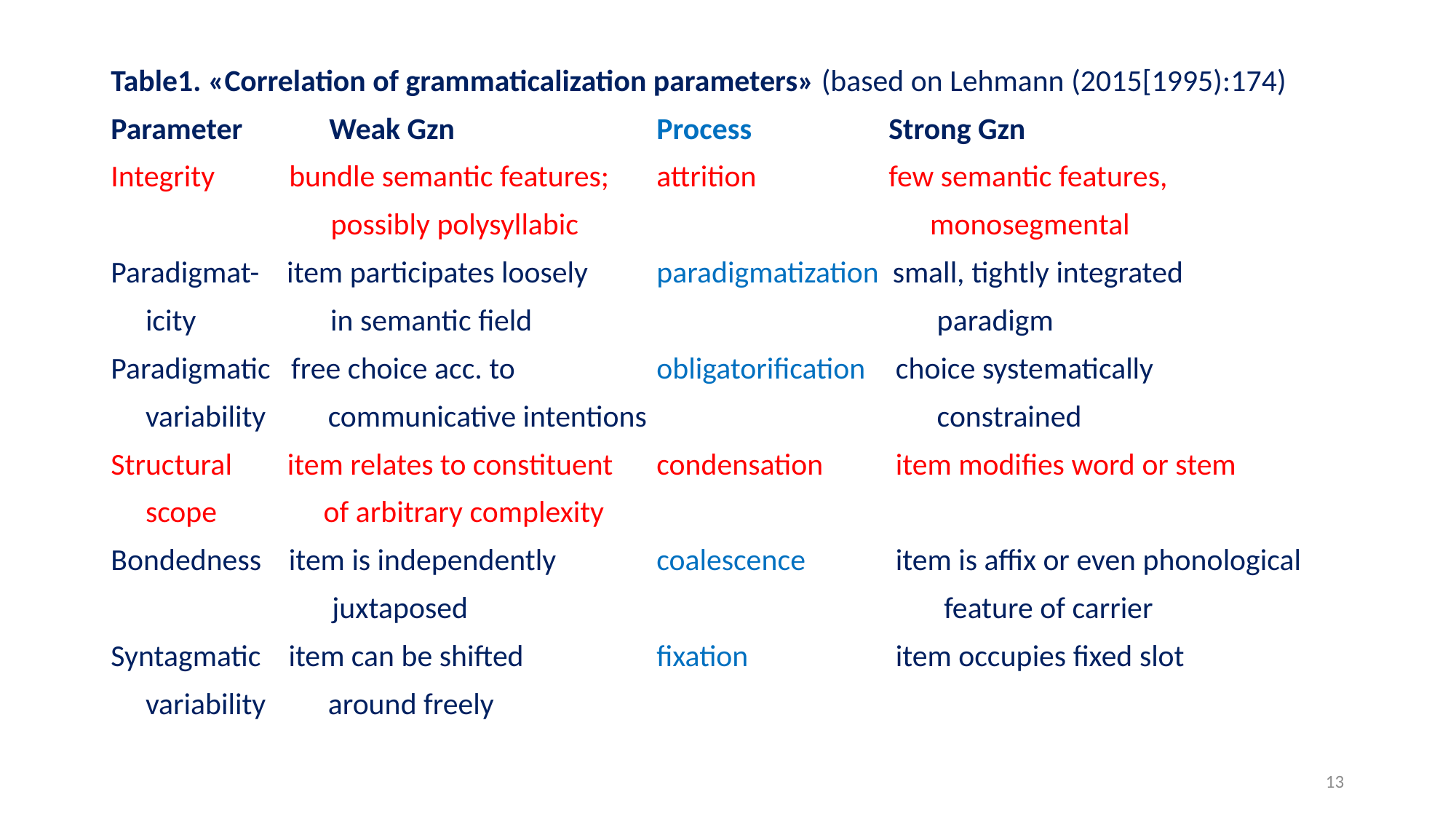

Table1. «Correlation of grammaticalization parameters» (based on Lehmann (2015[1995):174)
Parameter	Weak Gzn		Process		  Strong Gzn
Integrity	          bundle semantic features;	attrition		  few semantic features,
	                possibly polysyllabic			        monosegmental
Paradigmat-    item participates loosely	paradigmatization  small, tightly integrated
     icity	                in semantic field				         paradigm
Paradigmatic   free choice acc. to 		obligatorification	   choice systematically
     variability         communicative intentions			         constrained
Structural        item relates to constituent	condensation	   item modifies word or stem
     scope	               of arbitrary complexity
Bondedness    item is independently	coalescence	   item is affix or even phonological
                                juxtaposed				          feature of carrier
Syntagmatic    item can be shifted 		fixation		   item occupies fixed slot
     variability         around freely
13